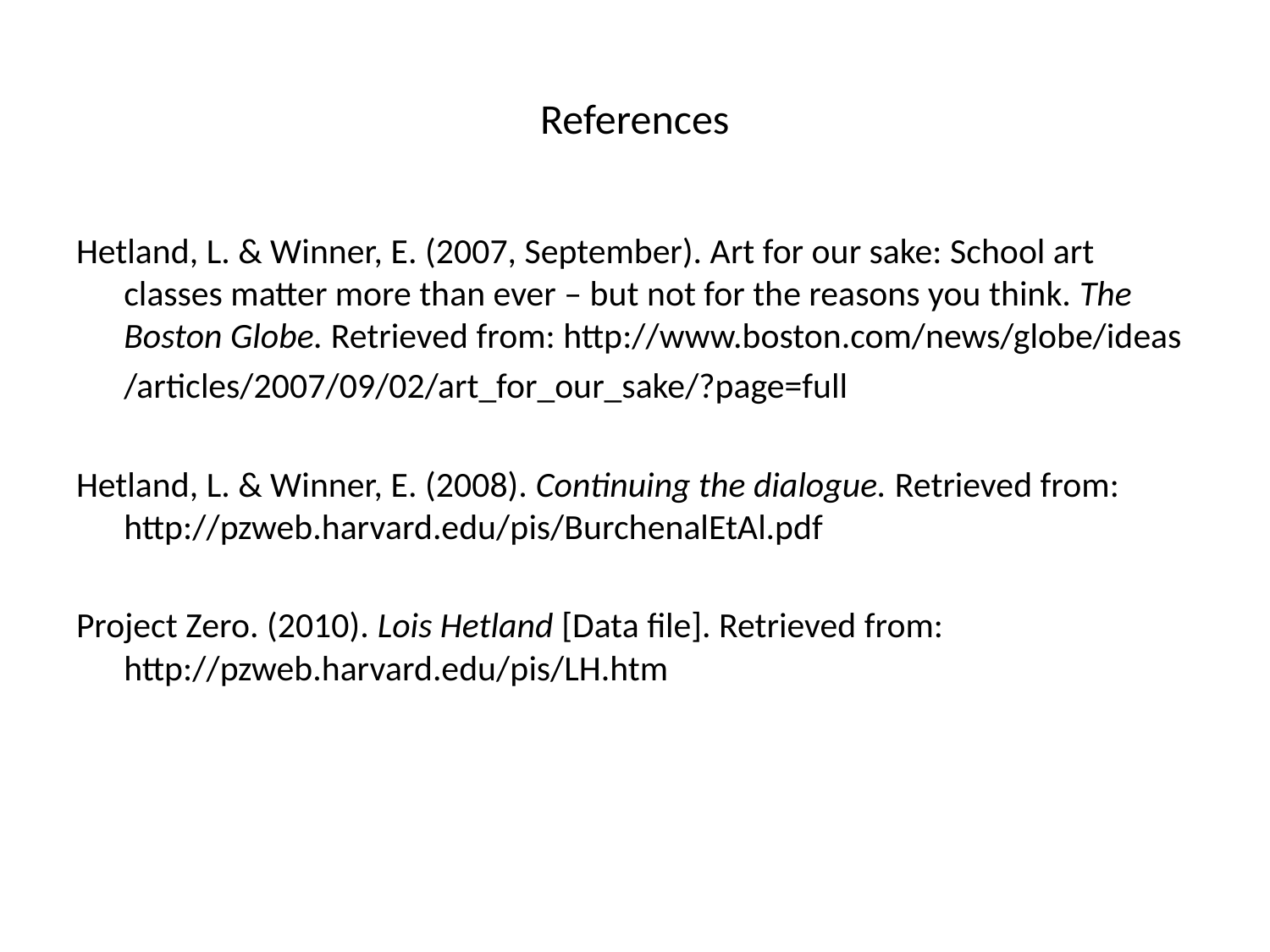

# References
Hetland, L. & Winner, E. (2007, September). Art for our sake: School art classes matter more than ever – but not for the reasons you think. The Boston Globe. Retrieved from: http://www.boston.com/news/globe/ideas
	/articles/2007/09/02/art_for_our_sake/?page=full

Hetland, L. & Winner, E. (2008). Continuing the dialogue. Retrieved from: http://pzweb.harvard.edu/pis/BurchenalEtAl.pdf

Project Zero. (2010). Lois Hetland [Data file]. Retrieved from: http://pzweb.harvard.edu/pis/LH.htm